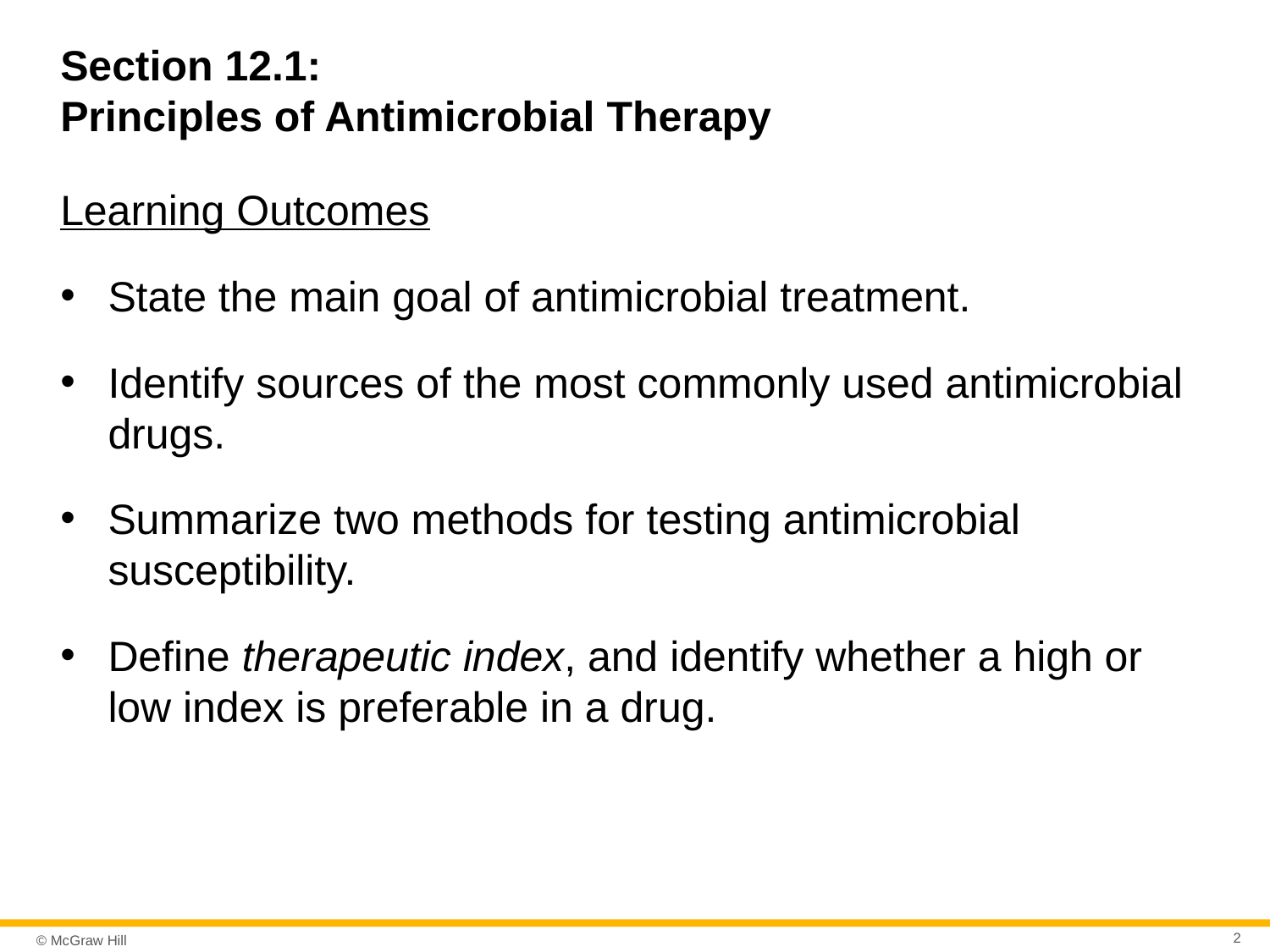

# Section 12.1: Principles of Antimicrobial Therapy
Learning Outcomes
State the main goal of antimicrobial treatment.
Identify sources of the most commonly used antimicrobial drugs.
Summarize two methods for testing antimicrobial susceptibility.
Define therapeutic index, and identify whether a high or low index is preferable in a drug.